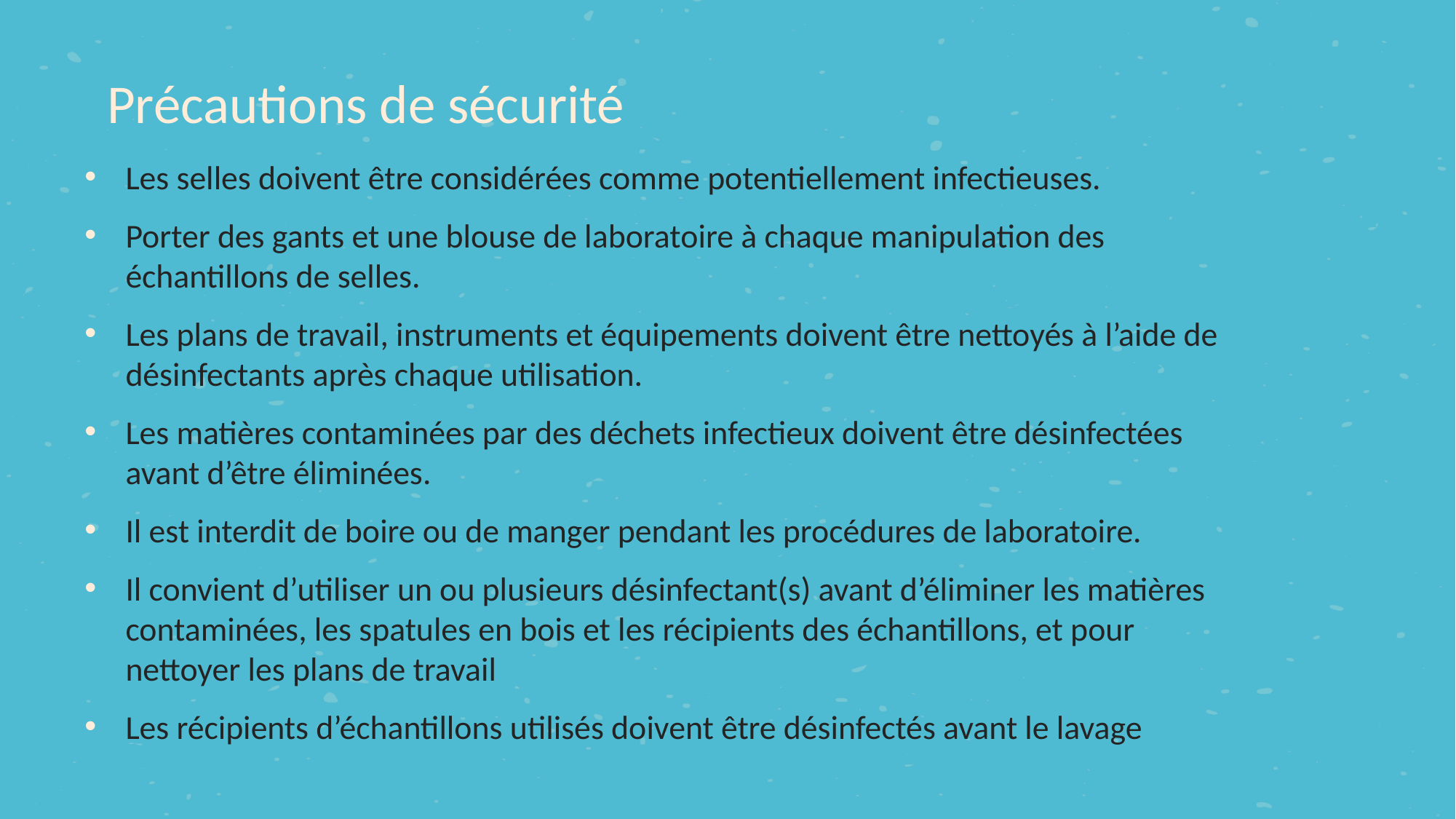

Précautions de sécurité
Les selles doivent être considérées comme potentiellement infectieuses.
Porter des gants et une blouse de laboratoire à chaque manipulation des échantillons de selles.
Les plans de travail, instruments et équipements doivent être nettoyés à l’aide de désinfectants après chaque utilisation.
Les matières contaminées par des déchets infectieux doivent être désinfectées avant d’être éliminées.
Il est interdit de boire ou de manger pendant les procédures de laboratoire.
Il convient d’utiliser un ou plusieurs désinfectant(s) avant d’éliminer les matières contaminées, les spatules en bois et les récipients des échantillons, et pour nettoyer les plans de travail
Les récipients d’échantillons utilisés doivent être désinfectés avant le lavage